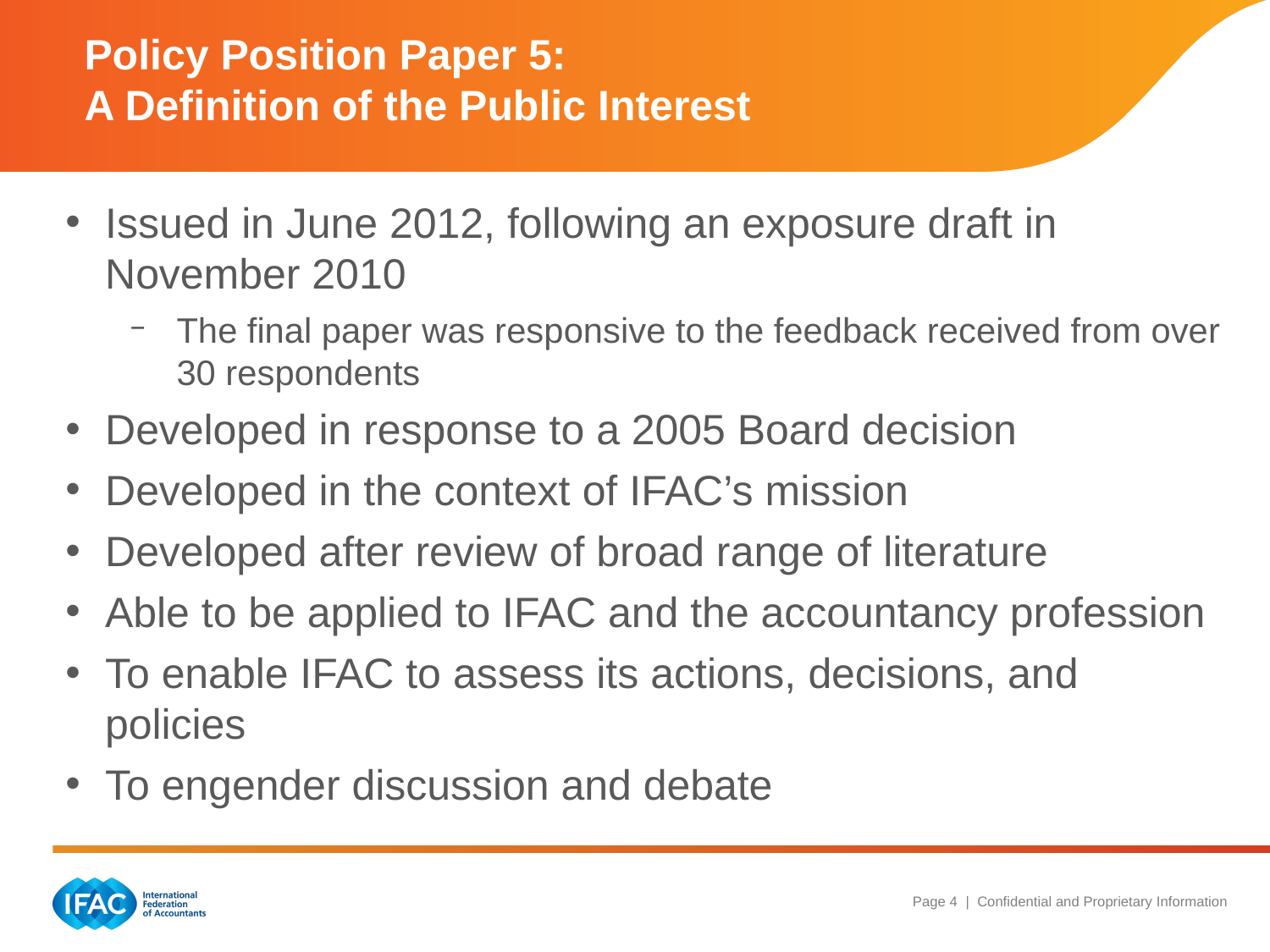

Policy Position Paper 5:
A Definition of the Public Interest

Issued in June 2012, following an exposure draft in November 2010
The final paper was responsive to the feedback received from over 30 respondents
Developed in response to a 2005 Board decision
Developed in the context of IFAC’s mission
Developed after review of broad range of literature
Able to be applied to IFAC and the accountancy profession
To enable IFAC to assess its actions, decisions, and policies
To engender discussion and debate